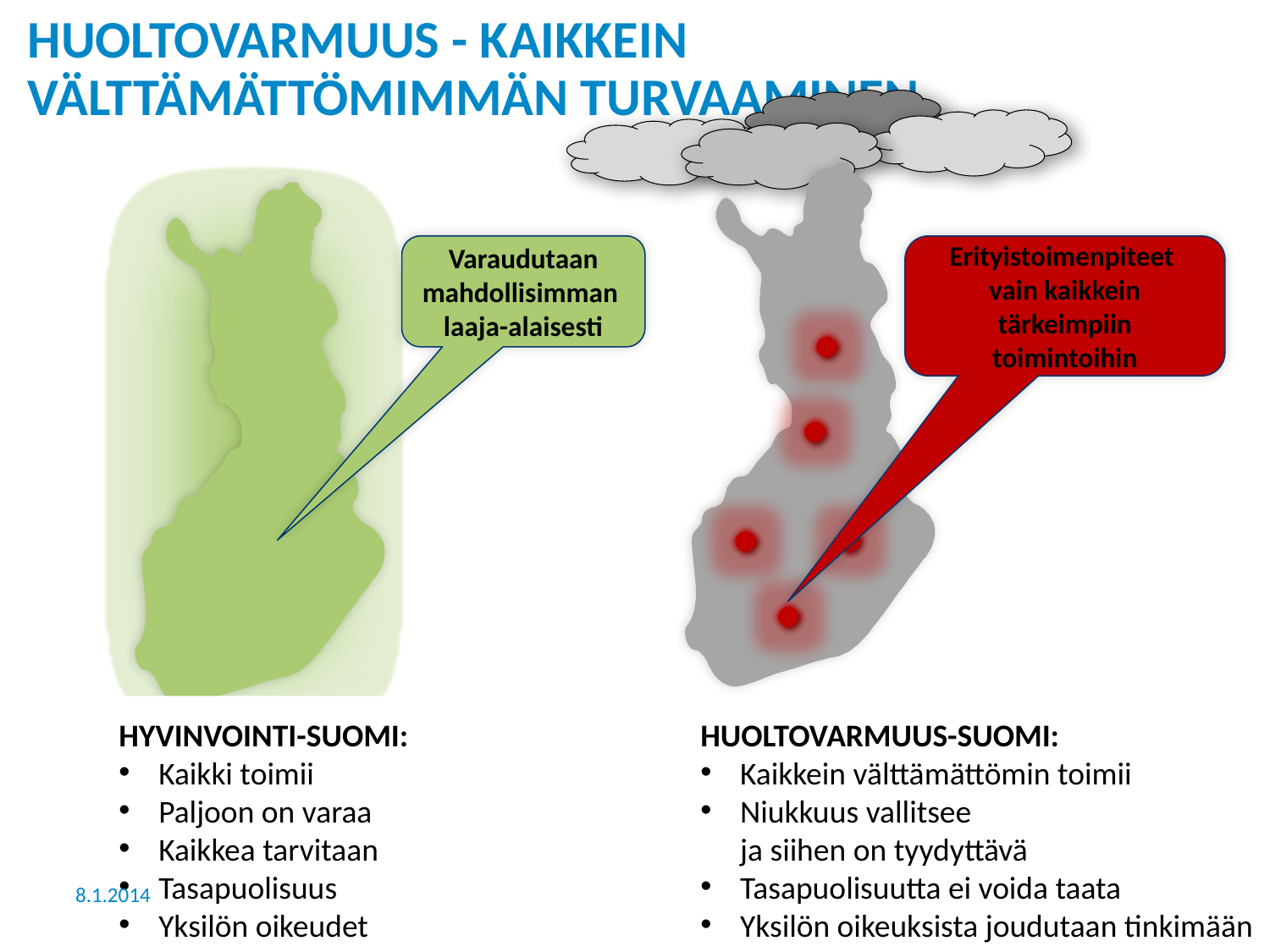

# HUOLTOVARMUUS - KAIKKEIN vÄLTTÄMÄTTÖMIMMÄN TURVAAMIneN

HUOLTOVARMUUS-SUOMI:
Kaikkein välttämättömin toimii
Niukkuus vallitsee
ja siihen on tyydyttävä
Tasapuolisuutta ei voida taata
Yksilön oikeuksista joudutaan tinkimään

Varaudutaan mahdollisimman
laaja-alaisesti
Erityistoimenpiteet  vain kaikkein tärkeimpiin toimintoihin

HYVINVOINTI-SUOMI:
Kaikki toimii
Paljoon on varaa
Kaikkea tarvitaan
Tasapuolisuus
Yksilön oikeudet

Julkinen
8.1.2014